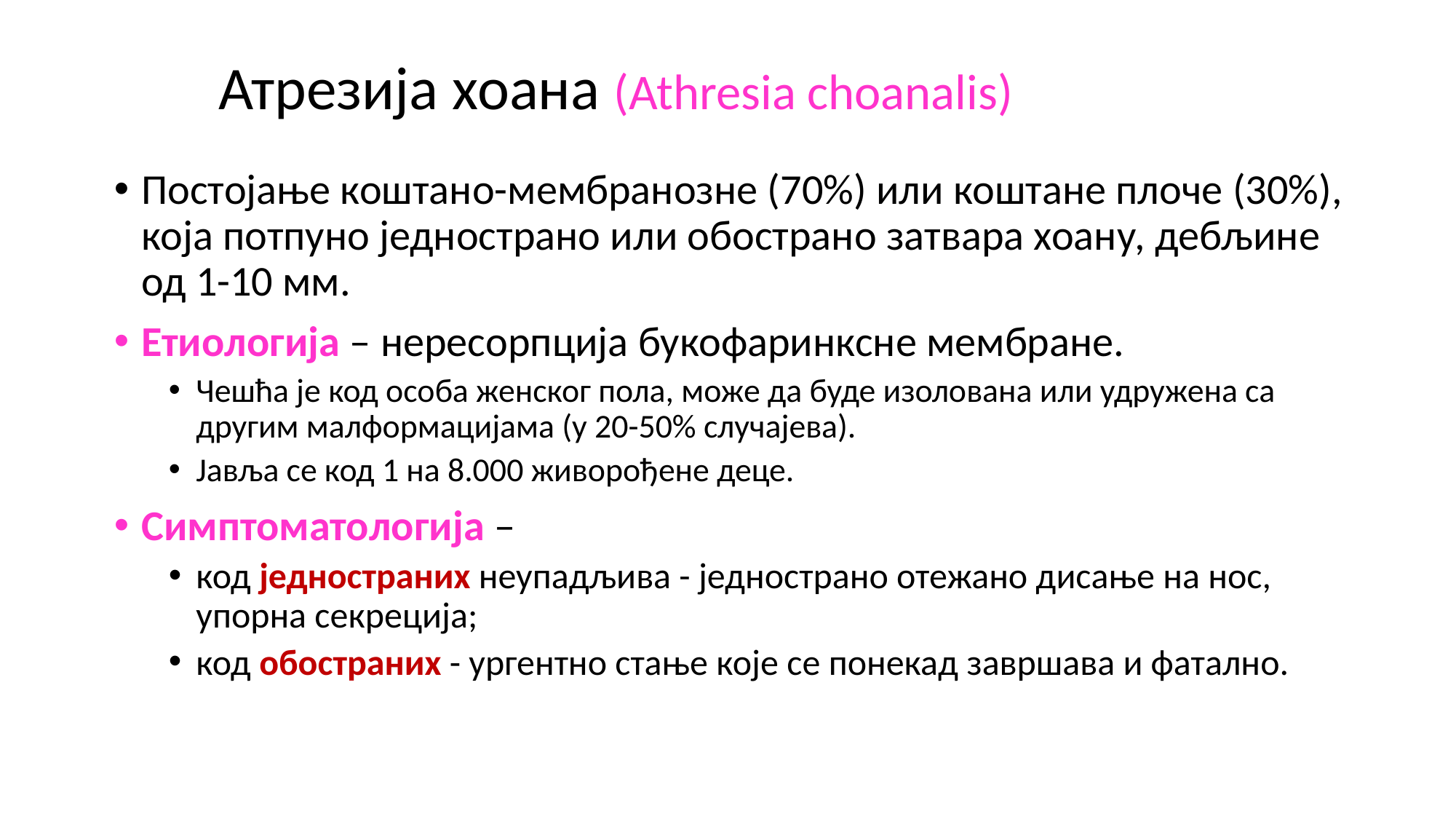

# Атрезија хоана (Athresia choanalis)
Постојање коштано-мембранозне (70%) или коштане плоче (30%), која потпуно једнострано или обострано затвара хоану, дебљине од 1-10 мм.
Етиологија – нересорпција букофаринксне мембране.
Чешћа је код особа женског пола, може да буде изолована или удружена са другим малформацијама (у 20-50% случајева).
Јавља се код 1 на 8.000 живорођене деце.
Симптоматологија –
код једностраних неупадљива - једнострано отежано дисање на нос, упорна секреција;
код обостраних - ургентно стање које се понекад завршава и фатално.